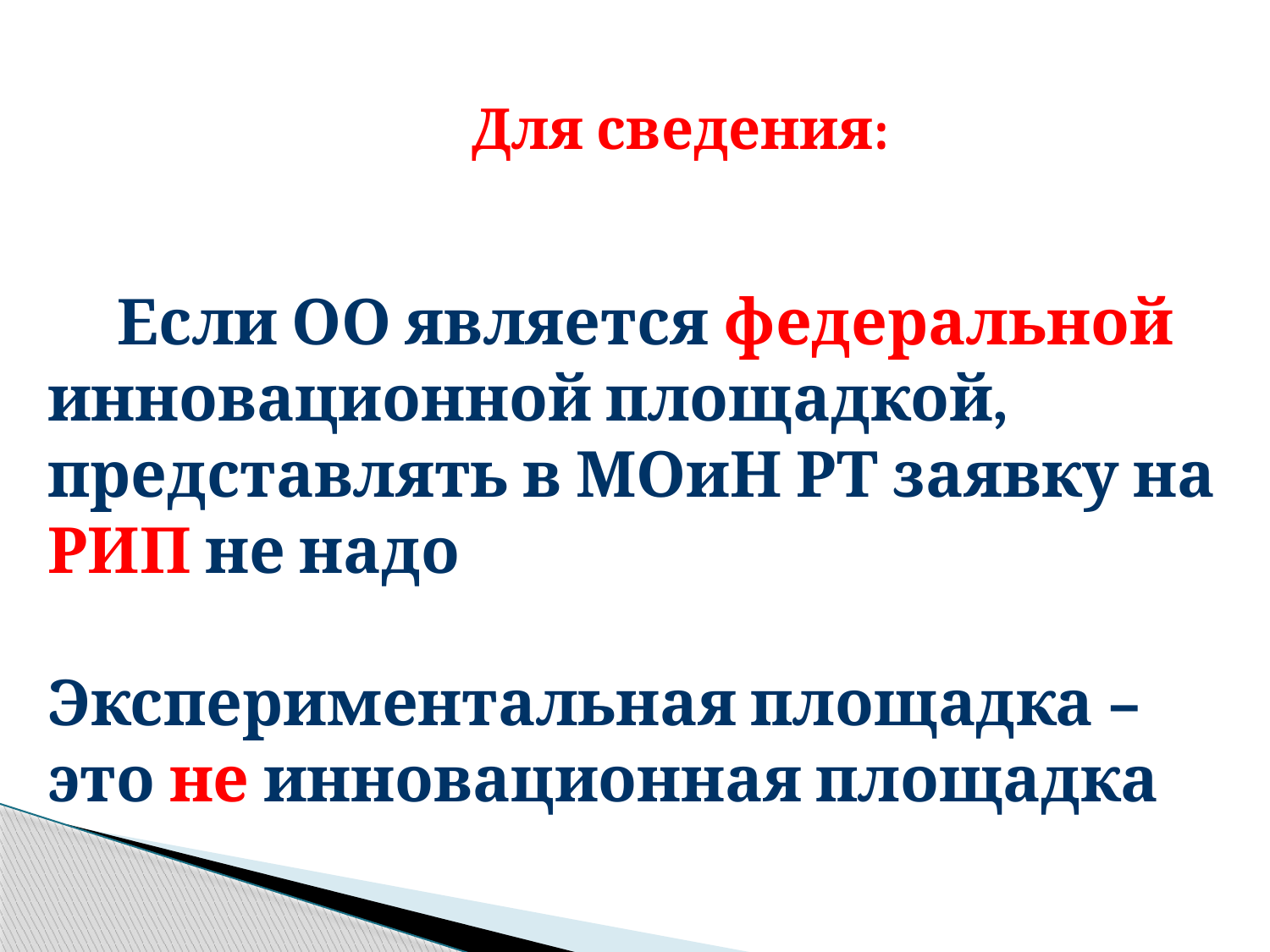

Для сведения:

     Если ОО является федеральной  инновационной площадкой, представлять в МОиН РТ заявку на РИП не надо

Экспериментальная площадка – это не инновационная площадка